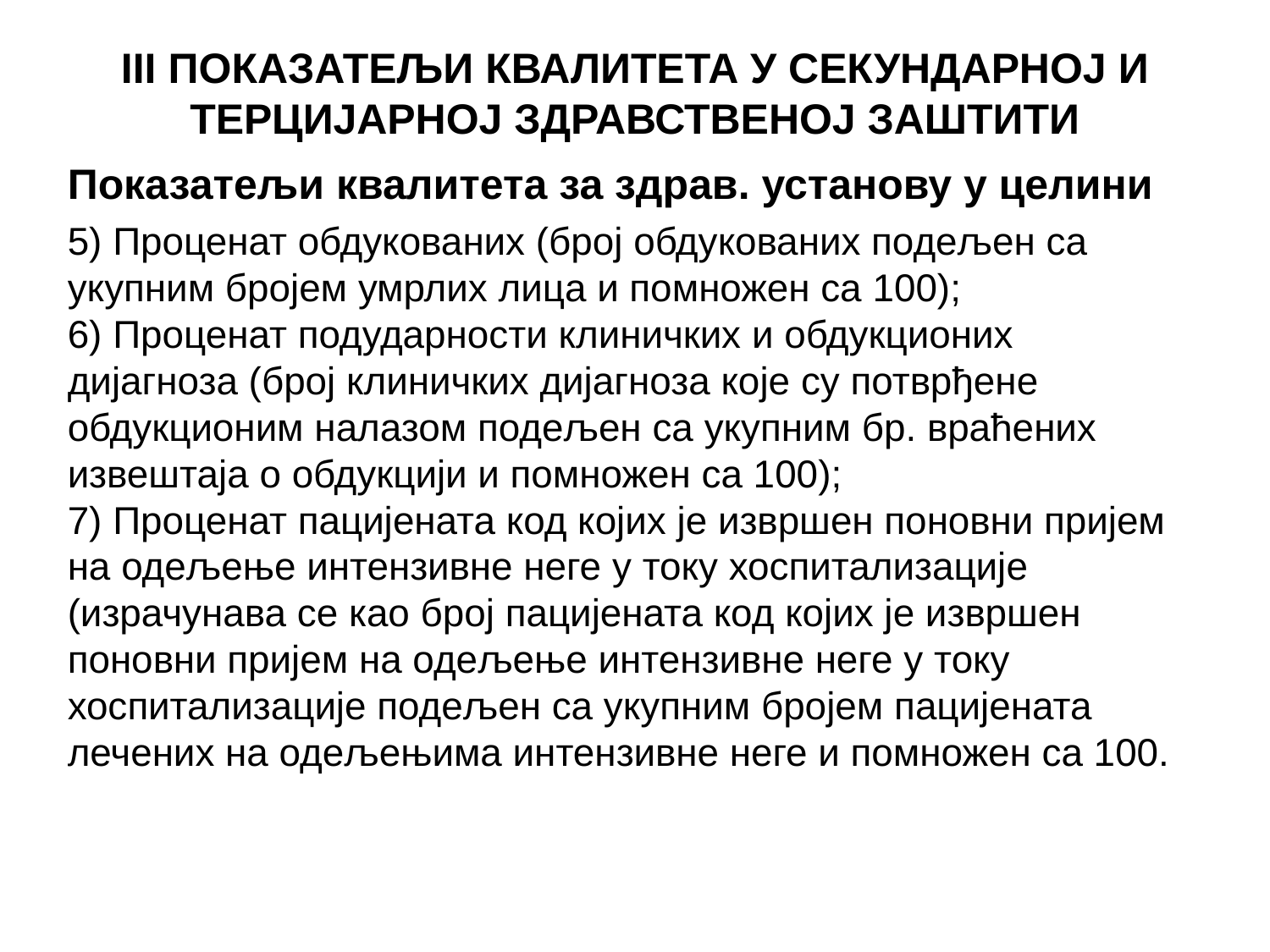

# III ПОКАЗАТЕЉИ КВАЛИТЕТА У СЕКУНДАРНОЈ И ТЕРЦИЈАРНОЈ ЗДРАВСТВЕНОЈ ЗАШТИТИ
Показатељи квалитета за здрав. установу у целини
5) Проценат обдукованих (број обдукованих подељен са
укупним бројем умрлих лица и помножен са 100);
6) Проценат подударности клиничких и обдукционих дијагноза (број клиничких дијагноза које су потврђене обдукционим налазом подељен са укупним бр. враћених извештаја о обдукцији и помножен са 100);
7) Проценат пацијената код којих је извршен поновни пријем
на одељење интензивне неге у току хоспитализације
(израчунава се као број пацијената код којих је извршен
поновни пријем на одељење интензивне неге у току
хоспитализације подељен са укупним бројем пацијената
лечених на одељењима интензивне неге и помножен са 100.